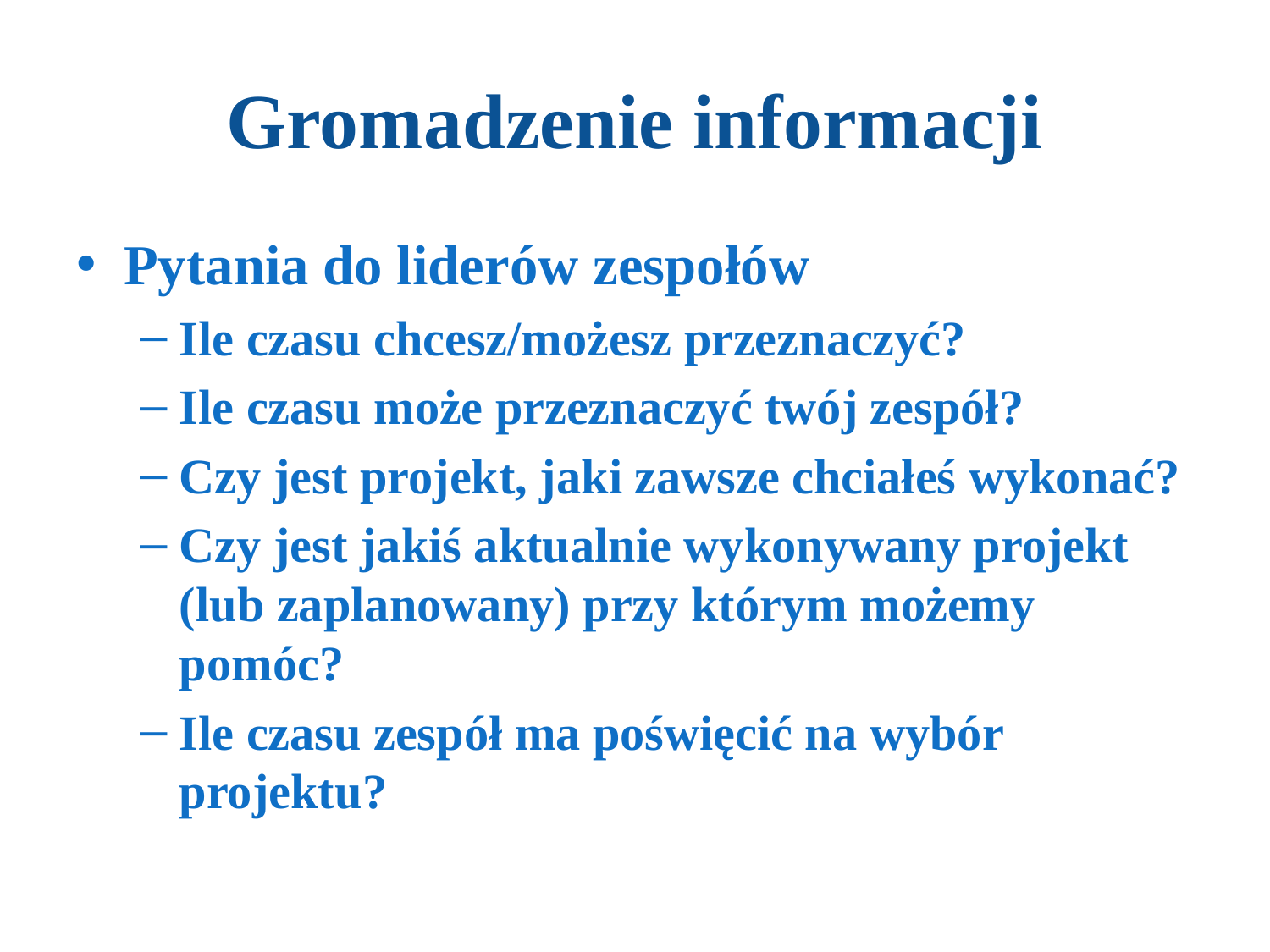

# Gromadzenie informacji
Pytania do liderów zespołów
Ile czasu chcesz/możesz przeznaczyć?
Ile czasu może przeznaczyć twój zespół?
Czy jest projekt, jaki zawsze chciałeś wykonać?
Czy jest jakiś aktualnie wykonywany projekt (lub zaplanowany) przy którym możemy pomóc?
Ile czasu zespół ma poświęcić na wybór projektu?